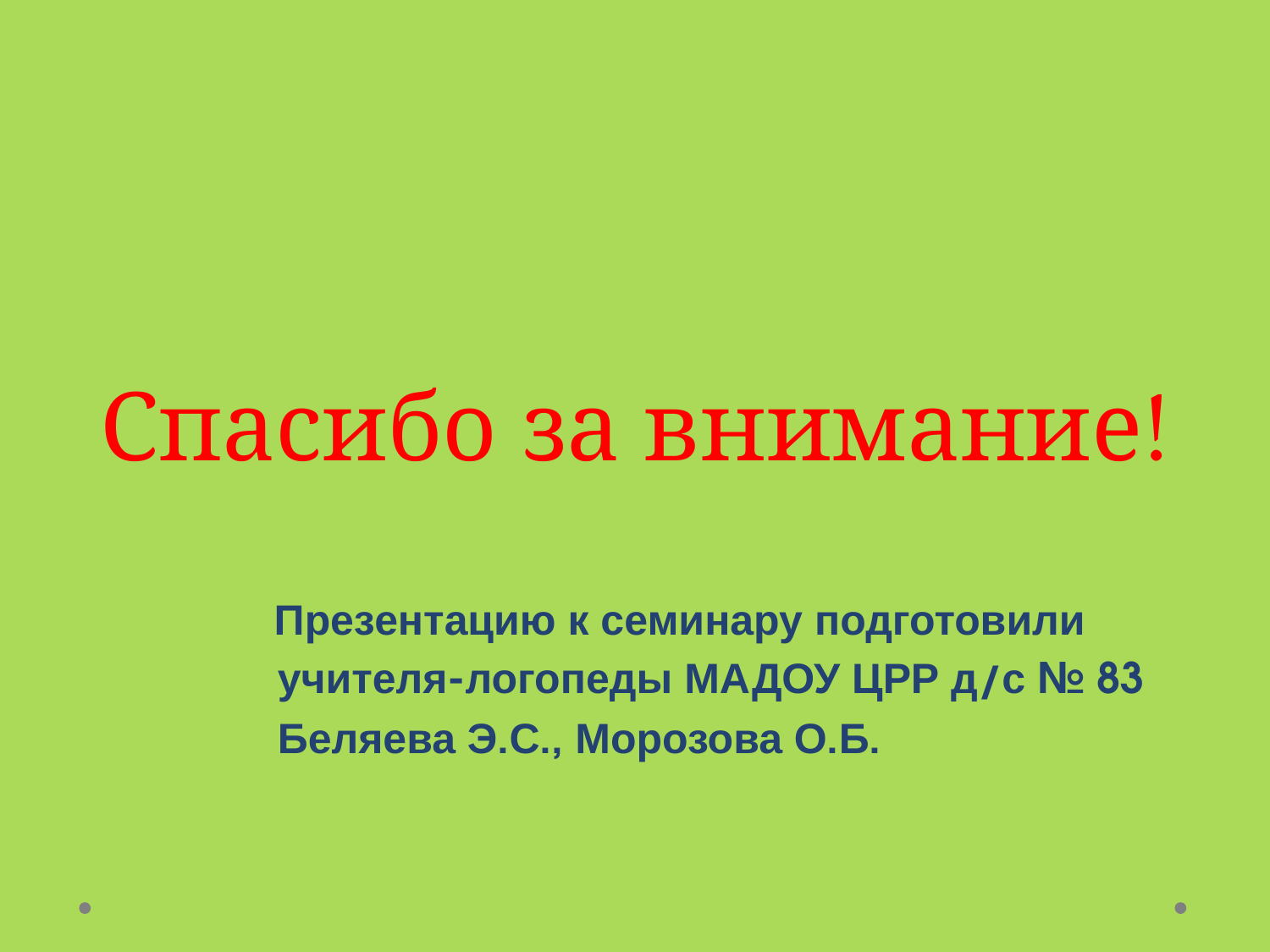

# Спасибо за внимание!
                 Презентацию к семинару подготовили
                 учителя-логопеды МАДОУ ЦРР д/с № 83
                 Беляева Э.С., Морозова О.Б.